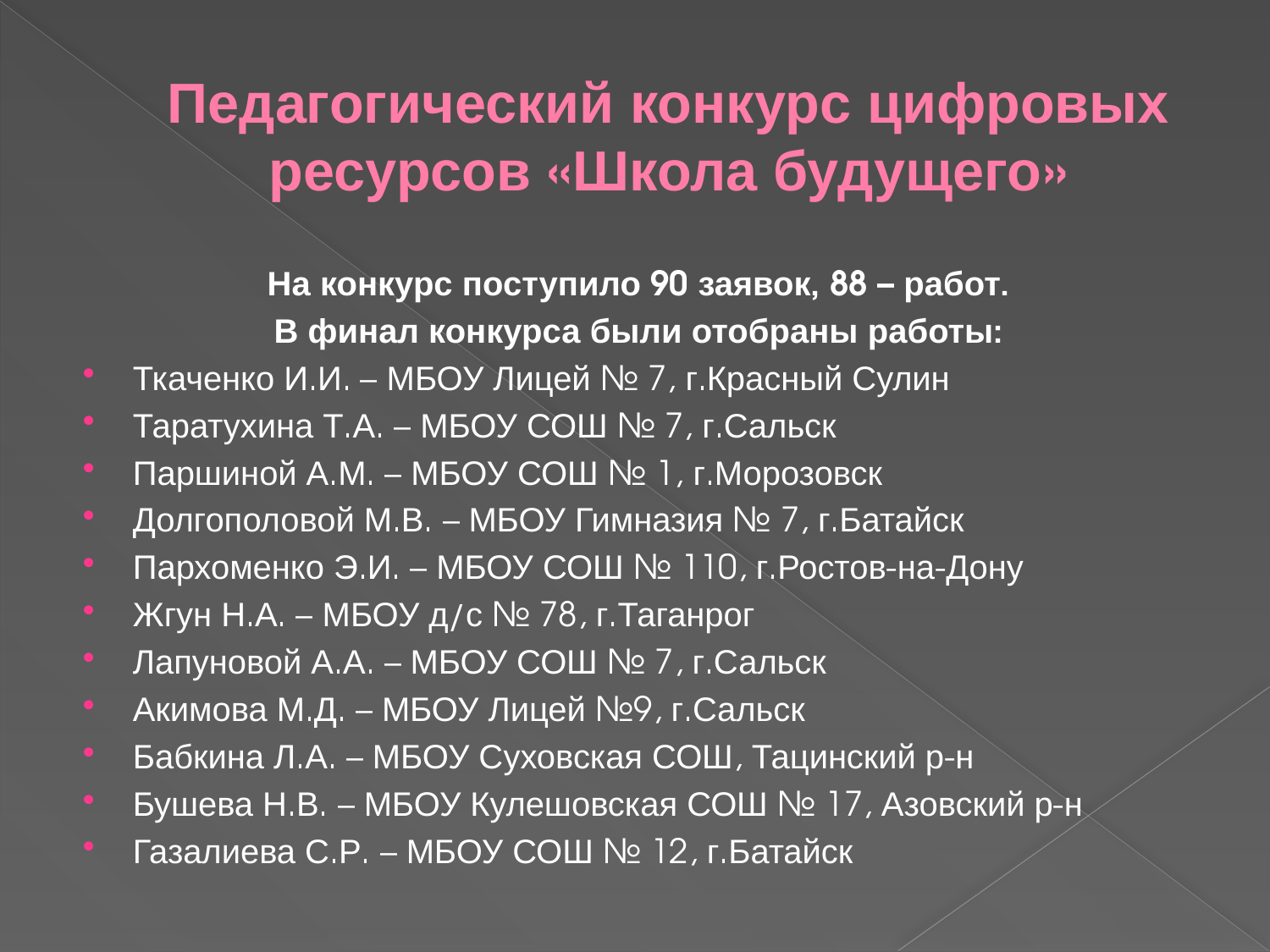

# Педагогический конкурс цифровых ресурсов «Школа будущего»

На конкурс поступило 90 заявок, 88 – работ.
В финал конкурса были отобраны работы:
Ткаченко И.И. – МБОУ Лицей № 7, г.Красный Сулин
Таратухина Т.А. – МБОУ СОШ № 7, г.Сальск
Паршиной А.М. – МБОУ СОШ № 1, г.Морозовск
Долгополовой М.В. – МБОУ Гимназия № 7, г.Батайск
Пархоменко Э.И. – МБОУ СОШ № 110, г.Ростов-на-Дону
Жгун Н.А. – МБОУ д/с № 78, г.Таганрог
Лапуновой А.А. – МБОУ СОШ № 7, г.Сальск
Акимова М.Д. – МБОУ Лицей №9, г.Сальск
Бабкина Л.А. – МБОУ Суховская СОШ, Тацинский р-н
Бушева Н.В. – МБОУ Кулешовская СОШ № 17, Азовский р-н
Газалиева С.Р. – МБОУ СОШ № 12, г.Батайск